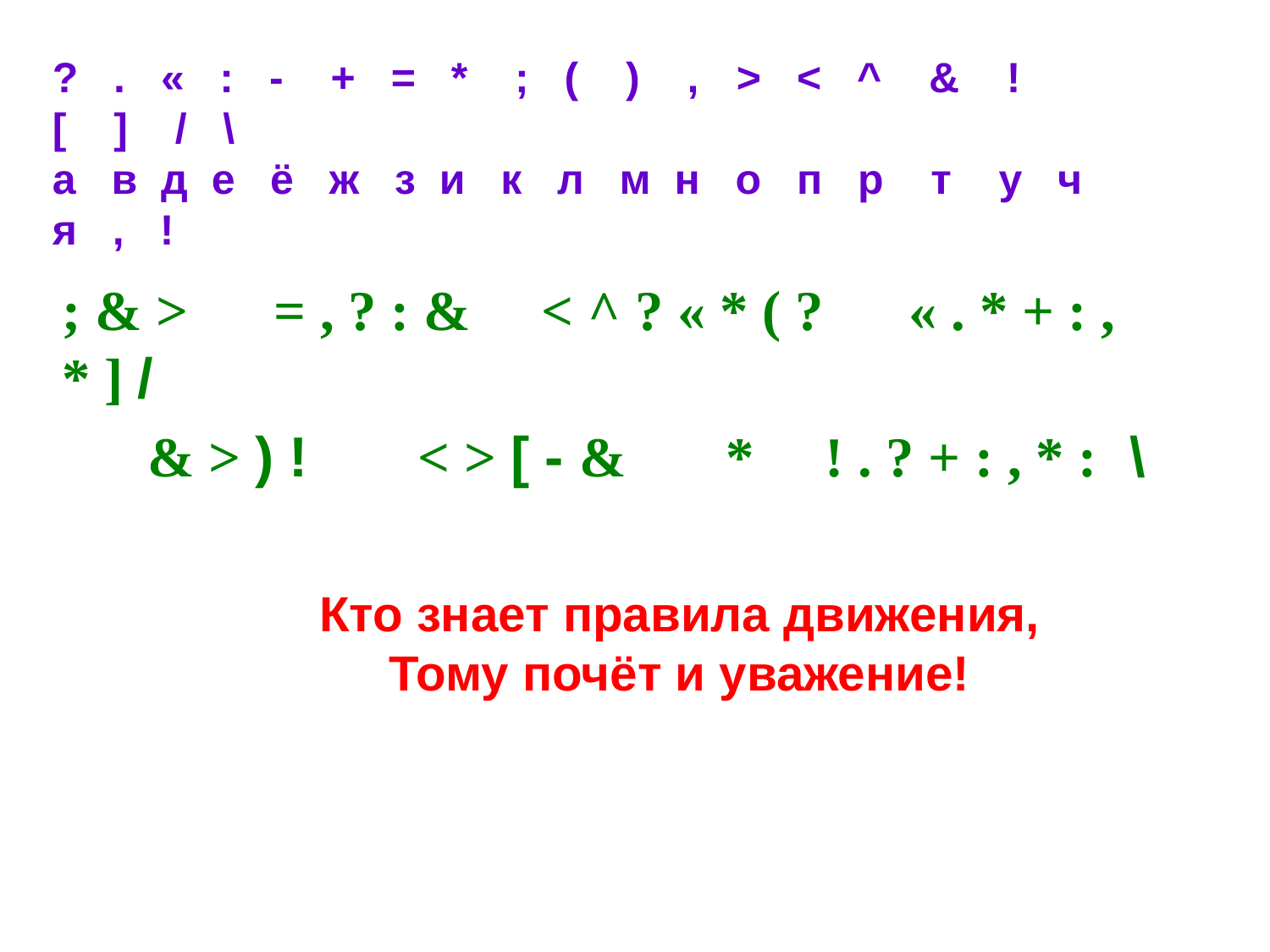

# ?   .   «   :   -    +   =   *    ;   (    )    ,   >   <   ^    &    !   [    ]    /   \ а   в  д  е   ё   ж   з  и   к   л   м  н   о   п   р    т    у   ч   я   ,   !
; & >      = , ? : &     < ^ ? « * ( ?      « . * + : , * ] /
      & > ) !       < > [ - &       *     ! . ? + : , * :  \
Кто знает правила движения,
Тому почёт и уважение!